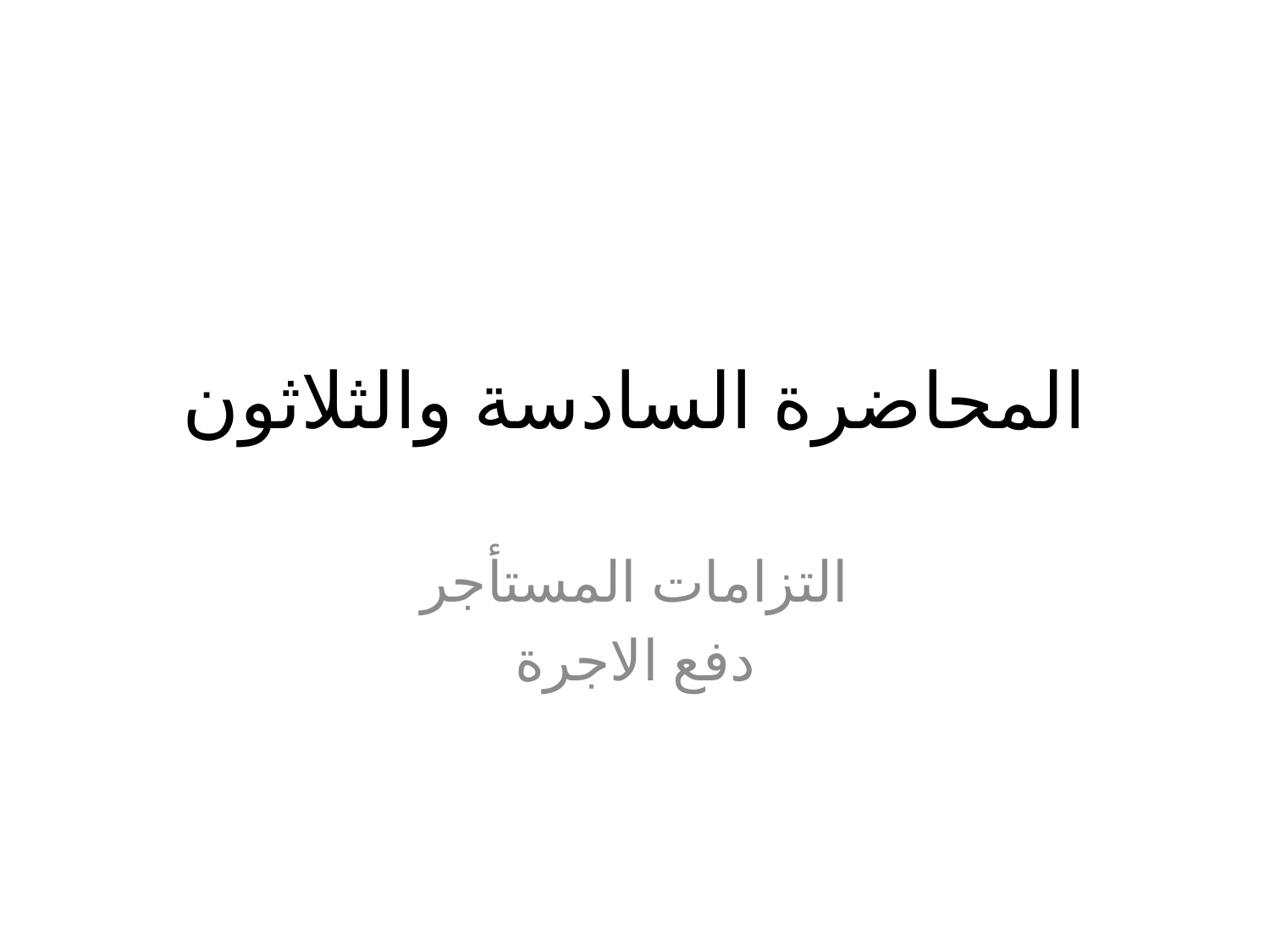

# المحاضرة السادسة والثلاثون
التزامات المستأجر
دفع الاجرة